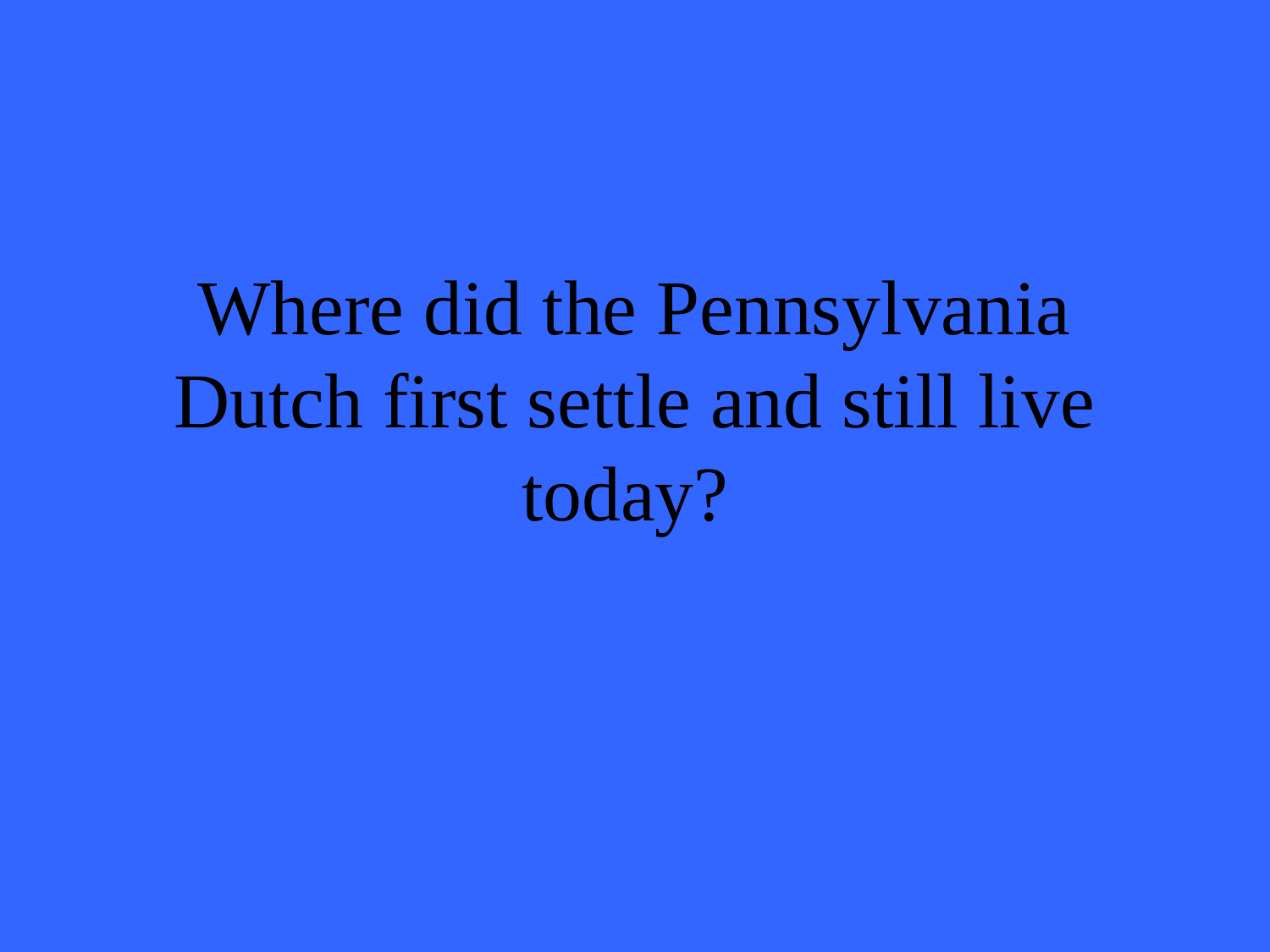

# Where did the Pennsylvania Dutch first settle and still live today?